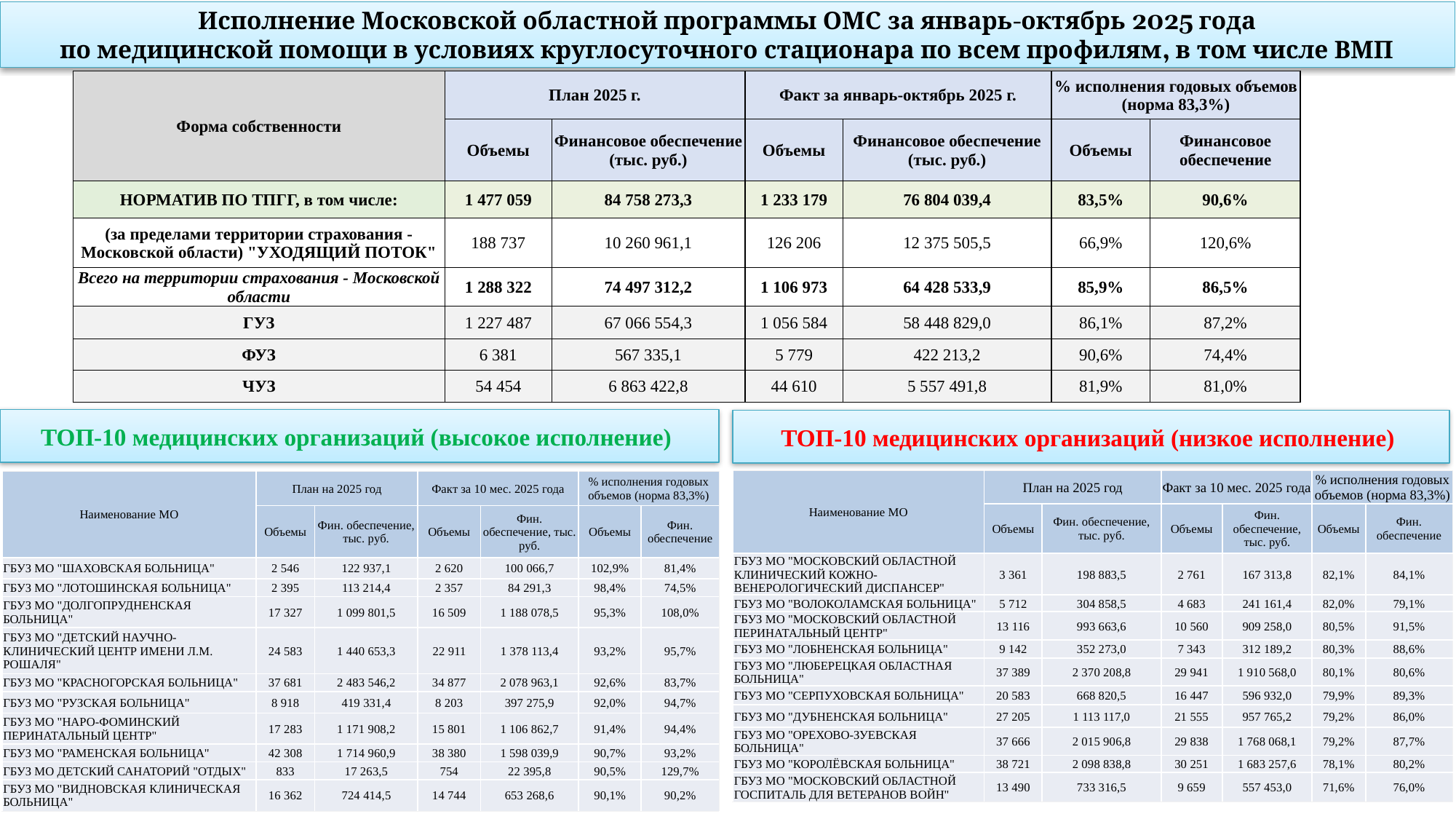

# Исполнение Московской областной программы ОМС за январь-октябрь 2025 года по медицинской помощи в условиях круглосуточного стационара по всем профилям, в том числе ВМП
| Форма собственности | План 2025 г. |  | Факт за январь-октябрь 2025 г. |  | % исполнения годовых объемов (норма 83,3%) |  |
| --- | --- | --- | --- | --- | --- | --- |
|  | Объемы | Финансовое обеспечение (тыс. руб.) | Объемы | Финансовое обеспечение (тыс. руб.) | Объемы | Финансовое обеспечение |
| НОРМАТИВ ПО ТПГГ, в том числе: | 1 477 059 | 84 758 273,3 | 1 233 179 | 76 804 039,4 | 83,5% | 90,6% |
| (за пределами территории страхования - Московской области) "УХОДЯЩИЙ ПОТОК" | 188 737 | 10 260 961,1 | 126 206 | 12 375 505,5 | 66,9% | 120,6% |
| Всего на территории страхования - Московской области | 1 288 322 | 74 497 312,2 | 1 106 973 | 64 428 533,9 | 85,9% | 86,5% |
| ГУЗ | 1 227 487 | 67 066 554,3 | 1 056 584 | 58 448 829,0 | 86,1% | 87,2% |
| ФУЗ | 6 381 | 567 335,1 | 5 779 | 422 213,2 | 90,6% | 74,4% |
| ЧУЗ | 54 454 | 6 863 422,8 | 44 610 | 5 557 491,8 | 81,9% | 81,0% |
ТОП-10 медицинских организаций (высокое исполнение)
ТОП-10 медицинских организаций (низкое исполнение)
| Наименование МО | План на 2025 год |  | Факт за 10 мес. 2025 года |  | % исполнения годовых объемов (норма 83,3%) |  |
| --- | --- | --- | --- | --- | --- | --- |
|  | Объемы | Фин. обеспечение, тыс. руб. | Объемы | Фин. обеспечение, тыс. руб. | Объемы | Фин. обеспечение |
| ГБУЗ МО "МОСКОВСКИЙ ОБЛАСТНОЙ КЛИНИЧЕСКИЙ КОЖНО-ВЕНЕРОЛОГИЧЕСКИЙ ДИСПАНСЕР" | 3 361 | 198 883,5 | 2 761 | 167 313,8 | 82,1% | 84,1% |
| ГБУЗ МО "ВОЛОКОЛАМСКАЯ БОЛЬНИЦА" | 5 712 | 304 858,5 | 4 683 | 241 161,4 | 82,0% | 79,1% |
| ГБУЗ МО "МОСКОВСКИЙ ОБЛАСТНОЙ ПЕРИНАТАЛЬНЫЙ ЦЕНТР" | 13 116 | 993 663,6 | 10 560 | 909 258,0 | 80,5% | 91,5% |
| ГБУЗ МО "ЛОБНЕНСКАЯ БОЛЬНИЦА" | 9 142 | 352 273,0 | 7 343 | 312 189,2 | 80,3% | 88,6% |
| ГБУЗ МО "ЛЮБЕРЕЦКАЯ ОБЛАСТНАЯ БОЛЬНИЦА" | 37 389 | 2 370 208,8 | 29 941 | 1 910 568,0 | 80,1% | 80,6% |
| ГБУЗ МО "СЕРПУХОВСКАЯ БОЛЬНИЦА" | 20 583 | 668 820,5 | 16 447 | 596 932,0 | 79,9% | 89,3% |
| ГБУЗ МО "ДУБНЕНСКАЯ БОЛЬНИЦА" | 27 205 | 1 113 117,0 | 21 555 | 957 765,2 | 79,2% | 86,0% |
| ГБУЗ МО "ОРЕХОВО-ЗУЕВСКАЯ БОЛЬНИЦА" | 37 666 | 2 015 906,8 | 29 838 | 1 768 068,1 | 79,2% | 87,7% |
| ГБУЗ МО "КОРОЛЁВСКАЯ БОЛЬНИЦА" | 38 721 | 2 098 838,8 | 30 251 | 1 683 257,6 | 78,1% | 80,2% |
| ГБУЗ МО "МОСКОВСКИЙ ОБЛАСТНОЙ ГОСПИТАЛЬ ДЛЯ ВЕТЕРАНОВ ВОЙН" | 13 490 | 733 316,5 | 9 659 | 557 453,0 | 71,6% | 76,0% |
| Наименование МО | План на 2025 год |  | Факт за 10 мес. 2025 года |  | % исполнения годовых объемов (норма 83,3%) |  |
| --- | --- | --- | --- | --- | --- | --- |
|  | Объемы | Фин. обеспечение, тыс. руб. | Объемы | Фин. обеспечение, тыс. руб. | Объемы | Фин. обеспечение |
| ГБУЗ МО "ШАХОВСКАЯ БОЛЬНИЦА" | 2 546 | 122 937,1 | 2 620 | 100 066,7 | 102,9% | 81,4% |
| ГБУЗ МО "ЛОТОШИНСКАЯ БОЛЬНИЦА" | 2 395 | 113 214,4 | 2 357 | 84 291,3 | 98,4% | 74,5% |
| ГБУЗ МО "ДОЛГОПРУДНЕНСКАЯ БОЛЬНИЦА" | 17 327 | 1 099 801,5 | 16 509 | 1 188 078,5 | 95,3% | 108,0% |
| ГБУЗ МО "ДЕТСКИЙ НАУЧНО-КЛИНИЧЕСКИЙ ЦЕНТР ИМЕНИ Л.М. РОШАЛЯ" | 24 583 | 1 440 653,3 | 22 911 | 1 378 113,4 | 93,2% | 95,7% |
| ГБУЗ МО "КРАСНОГОРСКАЯ БОЛЬНИЦА" | 37 681 | 2 483 546,2 | 34 877 | 2 078 963,1 | 92,6% | 83,7% |
| ГБУЗ МО "РУЗСКАЯ БОЛЬНИЦА" | 8 918 | 419 331,4 | 8 203 | 397 275,9 | 92,0% | 94,7% |
| ГБУЗ МО "НАРО-ФОМИНСКИЙ ПЕРИНАТАЛЬНЫЙ ЦЕНТР" | 17 283 | 1 171 908,2 | 15 801 | 1 106 862,7 | 91,4% | 94,4% |
| ГБУЗ МО "РАМЕНСКАЯ БОЛЬНИЦА" | 42 308 | 1 714 960,9 | 38 380 | 1 598 039,9 | 90,7% | 93,2% |
| ГБУЗ МО ДЕТСКИЙ САНАТОРИЙ "ОТДЫХ" | 833 | 17 263,5 | 754 | 22 395,8 | 90,5% | 129,7% |
| ГБУЗ МО "ВИДНОВСКАЯ КЛИНИЧЕСКАЯ БОЛЬНИЦА" | 16 362 | 724 414,5 | 14 744 | 653 268,6 | 90,1% | 90,2% |
3